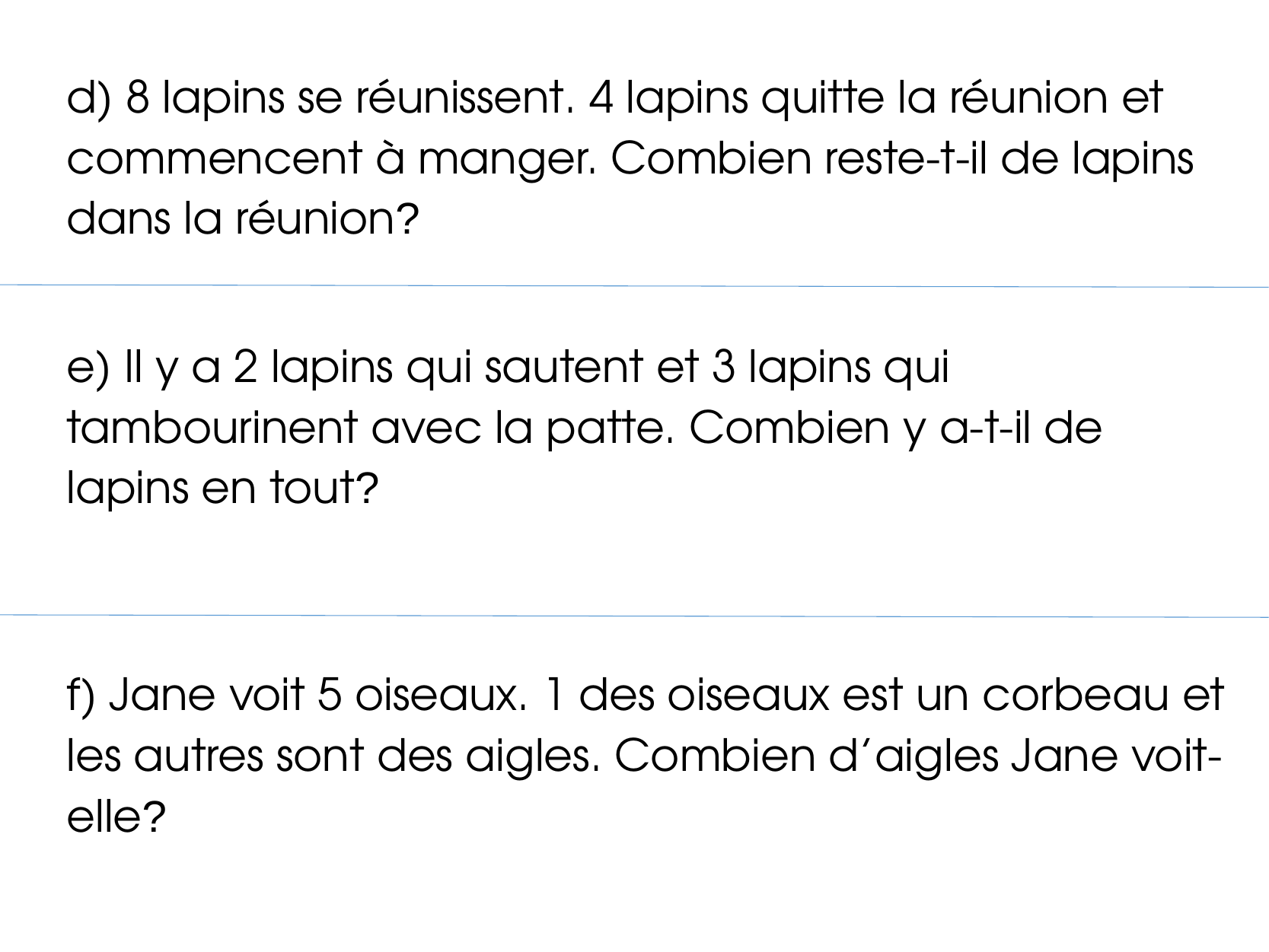

d) 8 lapins se réunissent. 4 lapins quitte la réunion et commencent à manger. Combien reste-t-il de lapins dans la réunion?
e) Il y a 2 lapins qui sautent et 3 lapins qui tambourinent avec la patte. Combien y a-t-il de lapins en tout?
f) Jane voit 5 oiseaux. 1 des oiseaux est un corbeau et les autres sont des aigles. Combien d’aigles Jane voit-elle?